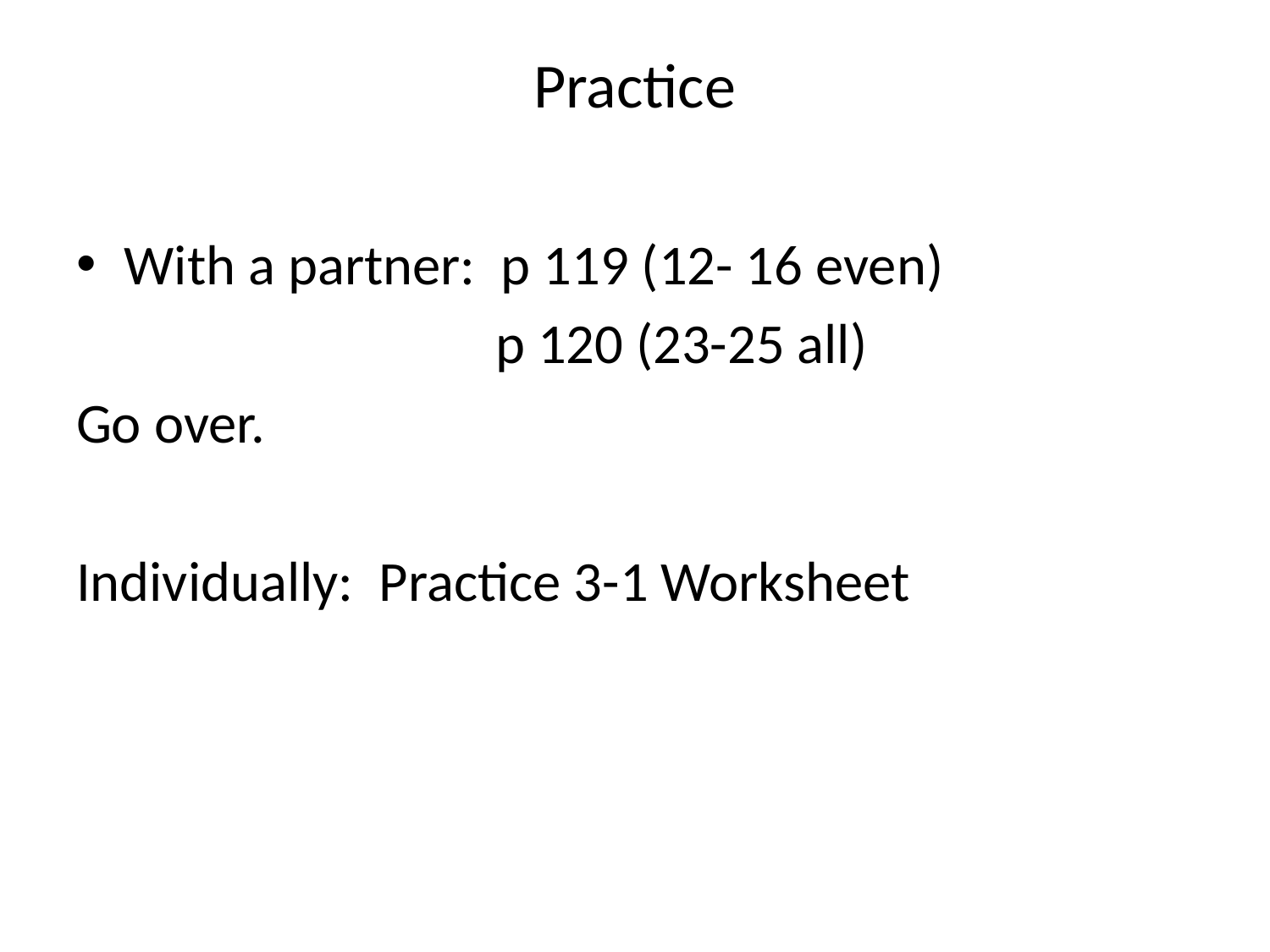

# Practice
With a partner:  p 119 (12- 16 even)
                                 p 120 (23-25 all)
Go over.

Individually:  Practice 3-1 Worksheet